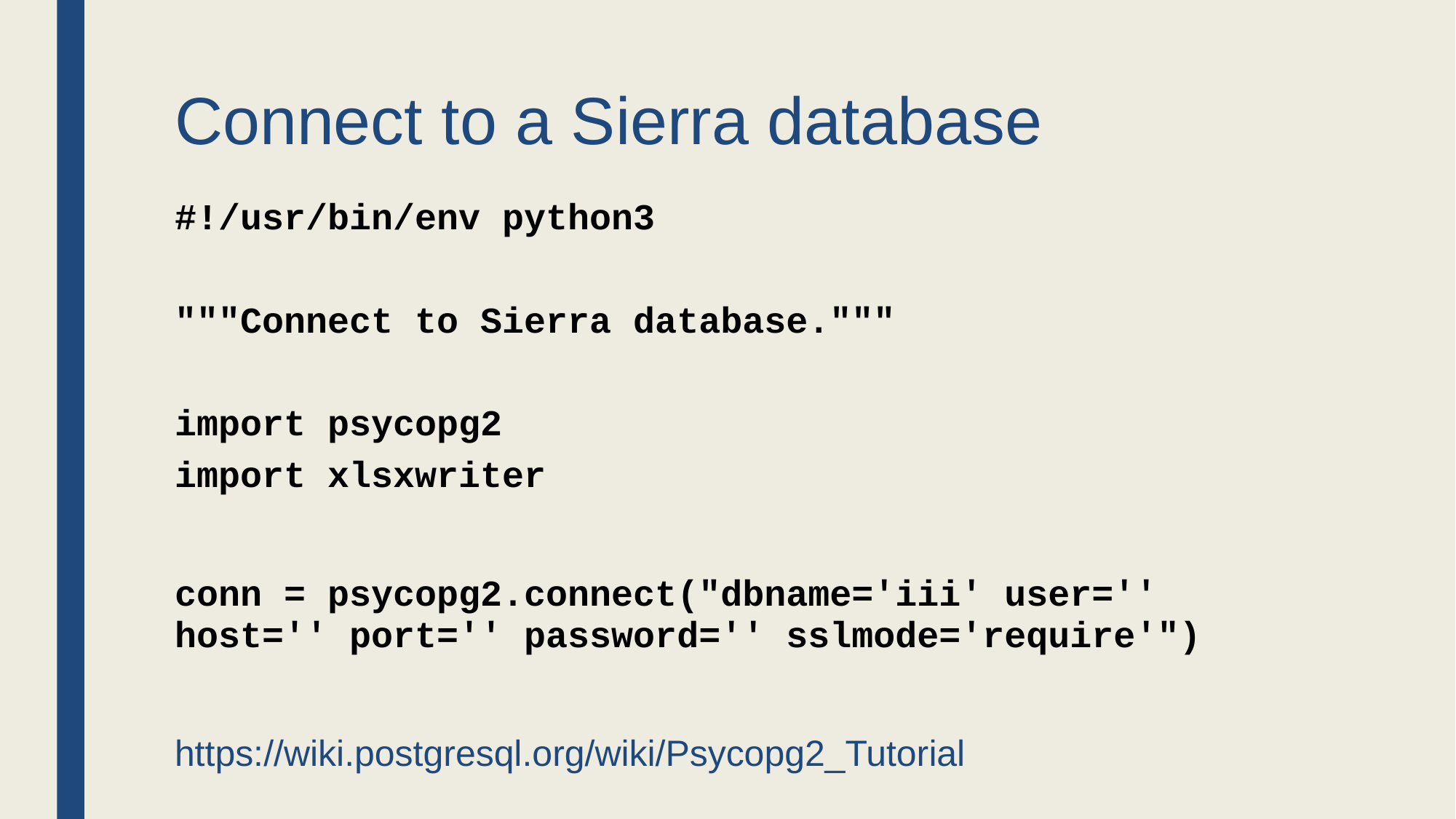

# Connect to a Sierra database
#!/usr/bin/env python3

"""Connect to Sierra database."""

import psycopg2
import xlsxwriter

conn = psycopg2.connect("dbname='iii' user='' host='' port='' password='' sslmode='require'")

https://wiki.postgresql.org/wiki/Psycopg2_Tutorial